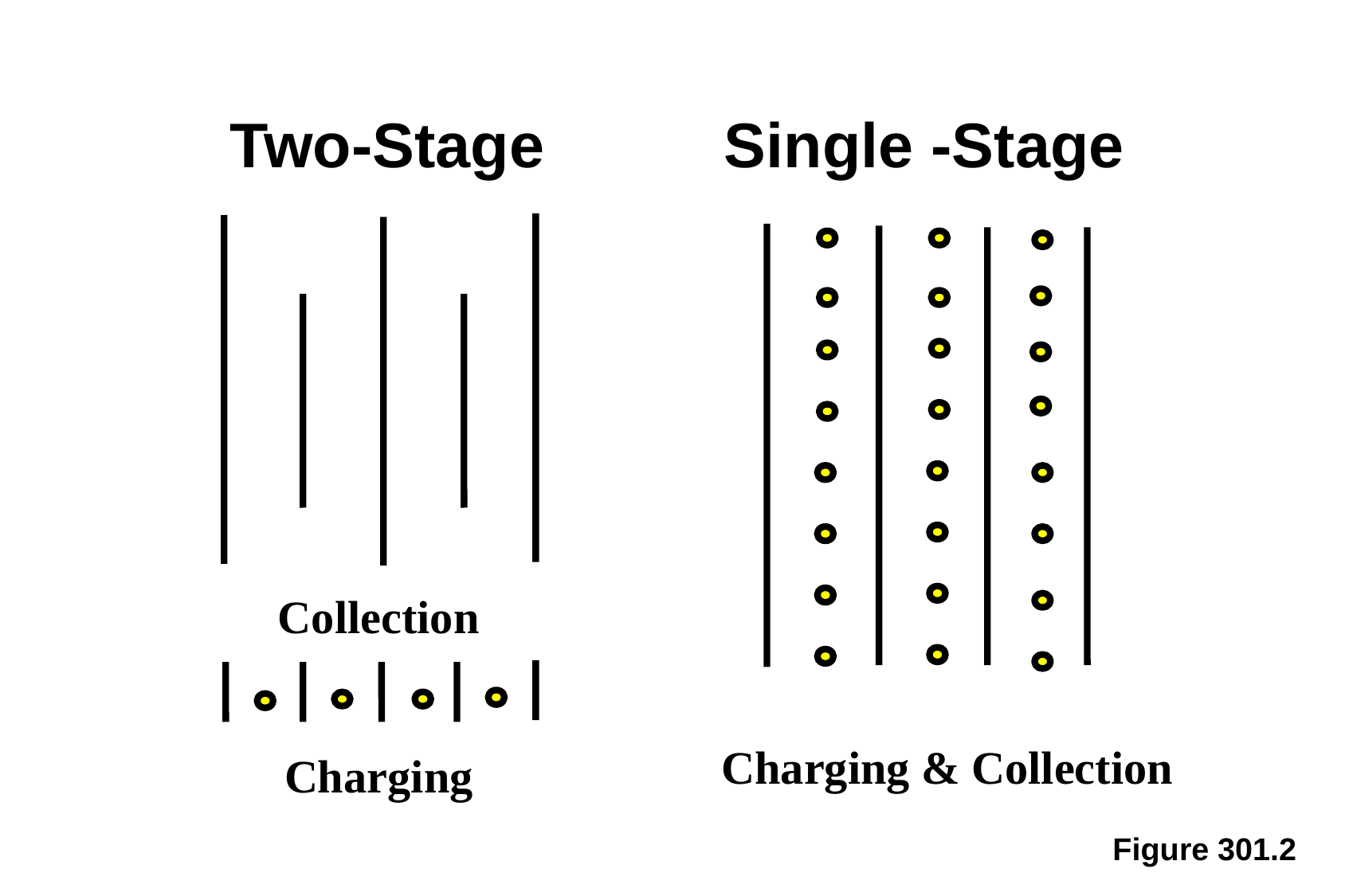

Two-Stage
  Single -Stage

Collection

Charging & Collection

Charging
Figure 301.2